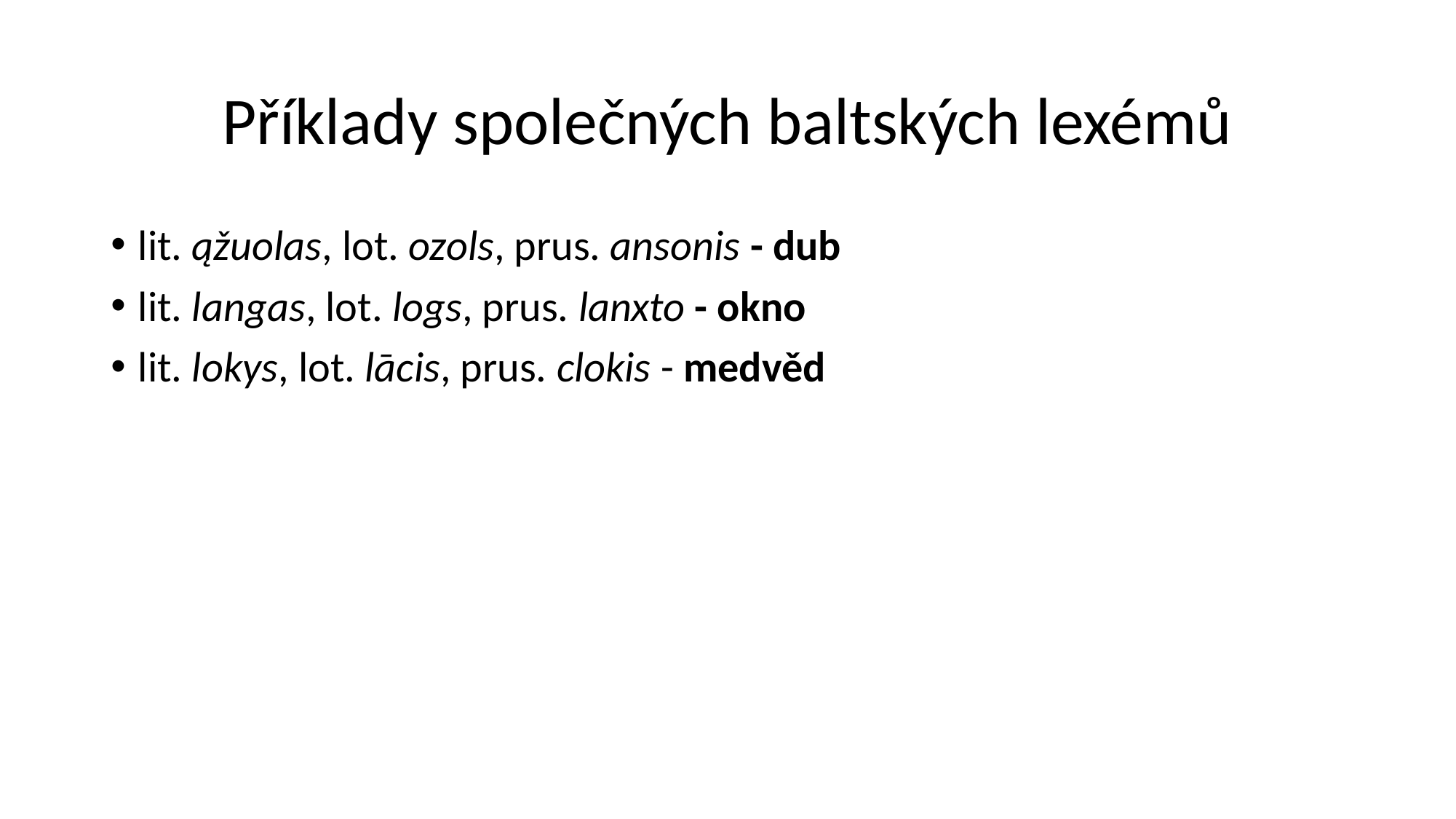

# Příklady společných baltských lexémů
lit. ąžuolas, lot. ozols, prus. ansonis - dub
lit. langas, lot. logs, prus. lanxto - okno
lit. lokys, lot. lācis, prus. clokis - medvěd